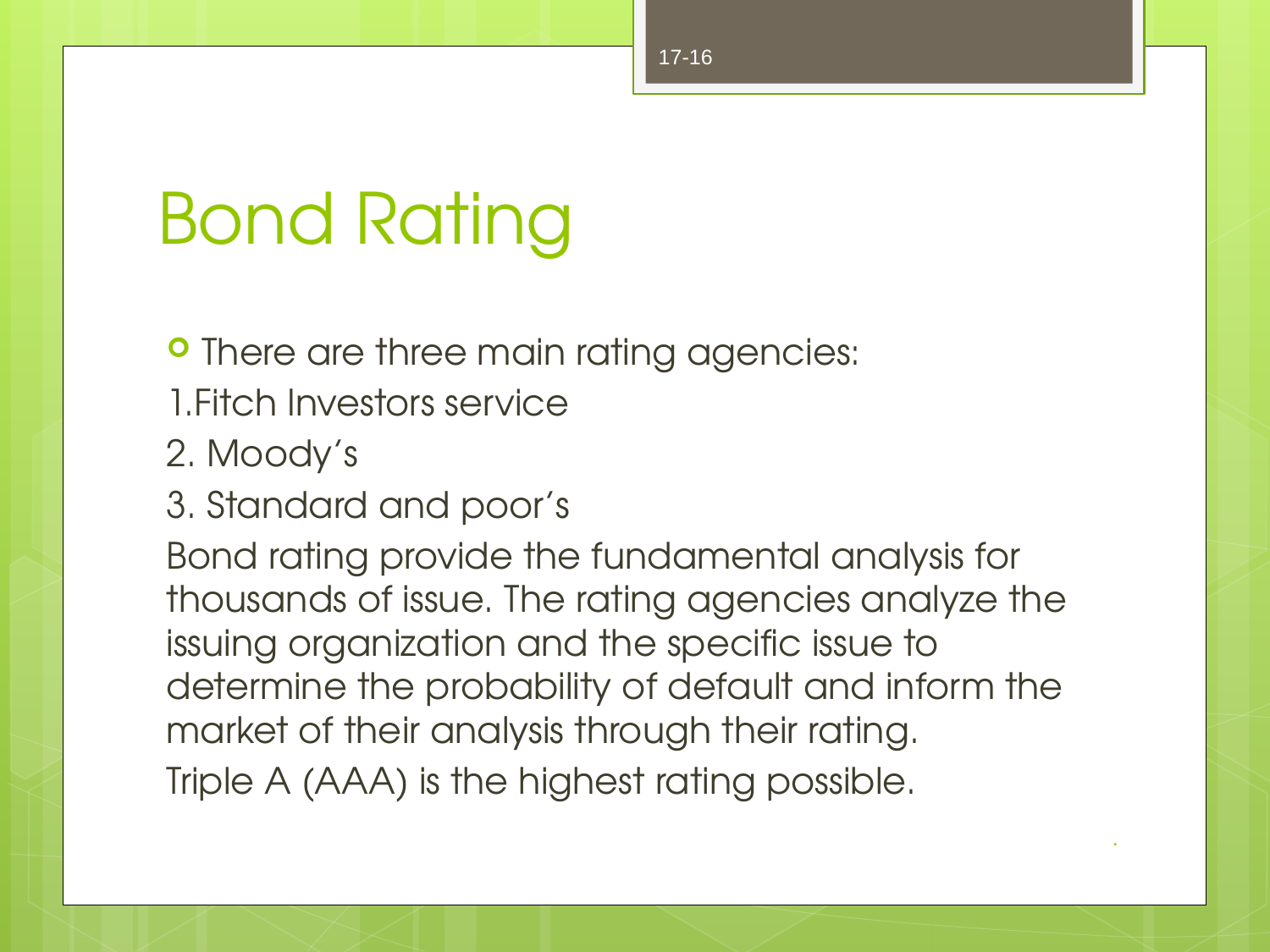

17-16
# Bond Rating
There are three main rating agencies:
1.Fitch Investors service
2. Moody’s
3. Standard and poor’s
Bond rating provide the fundamental analysis for thousands of issue. The rating agencies analyze the issuing organization and the specific issue to determine the probability of default and inform the market of their analysis through their rating.
Triple A (AAA) is the highest rating possible.
.